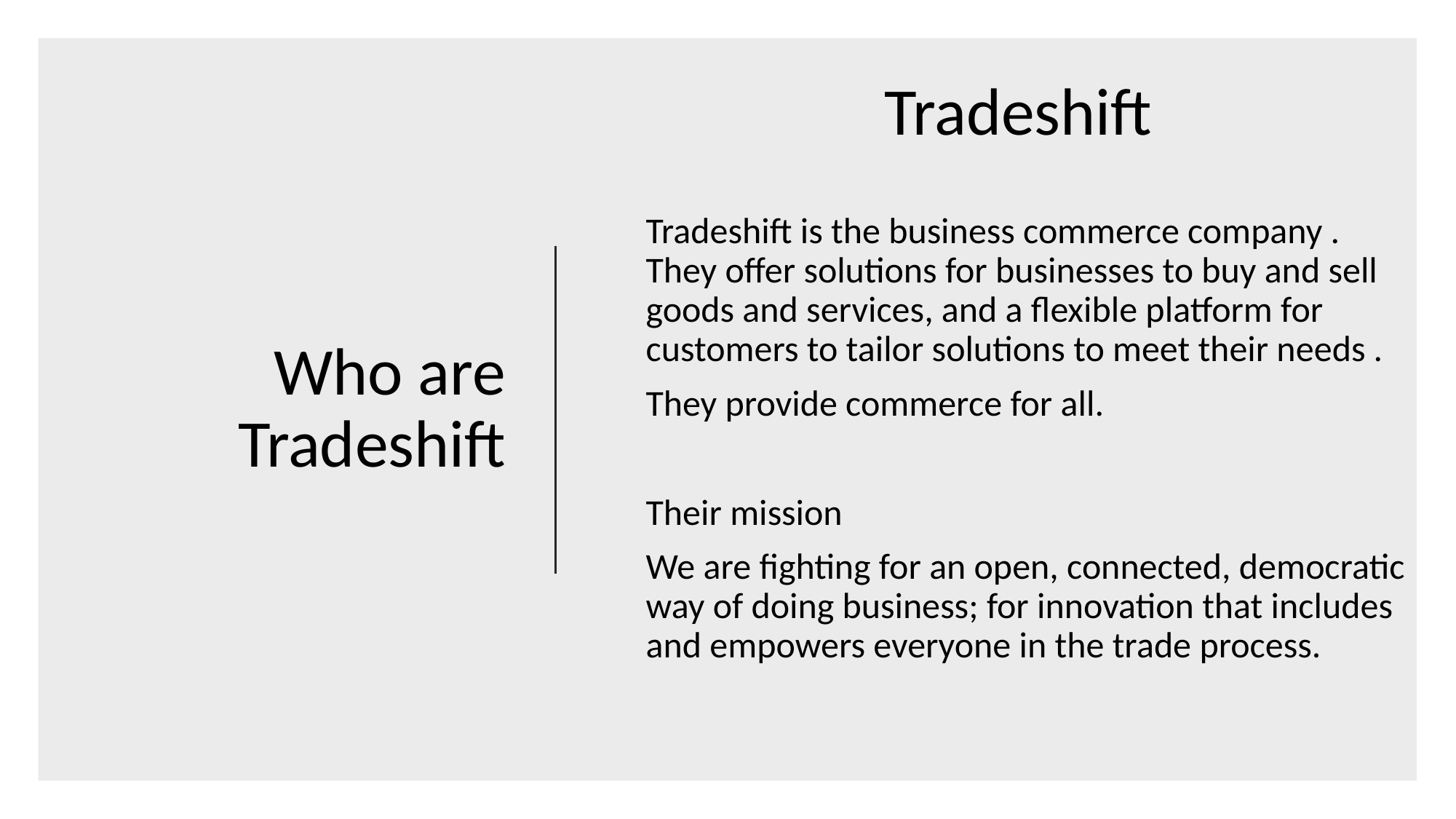

Tradeshift

Tradeshift is the business commerce company . They offer solutions for businesses to buy and sell goods and services, and a flexible platform for customers to tailor solutions to meet their needs .
They provide commerce for all.

Their mission
We are fighting for an open, connected, democratic way of doing business; for innovation that includes and empowers everyone in the trade process.

# Who are Tradeshift